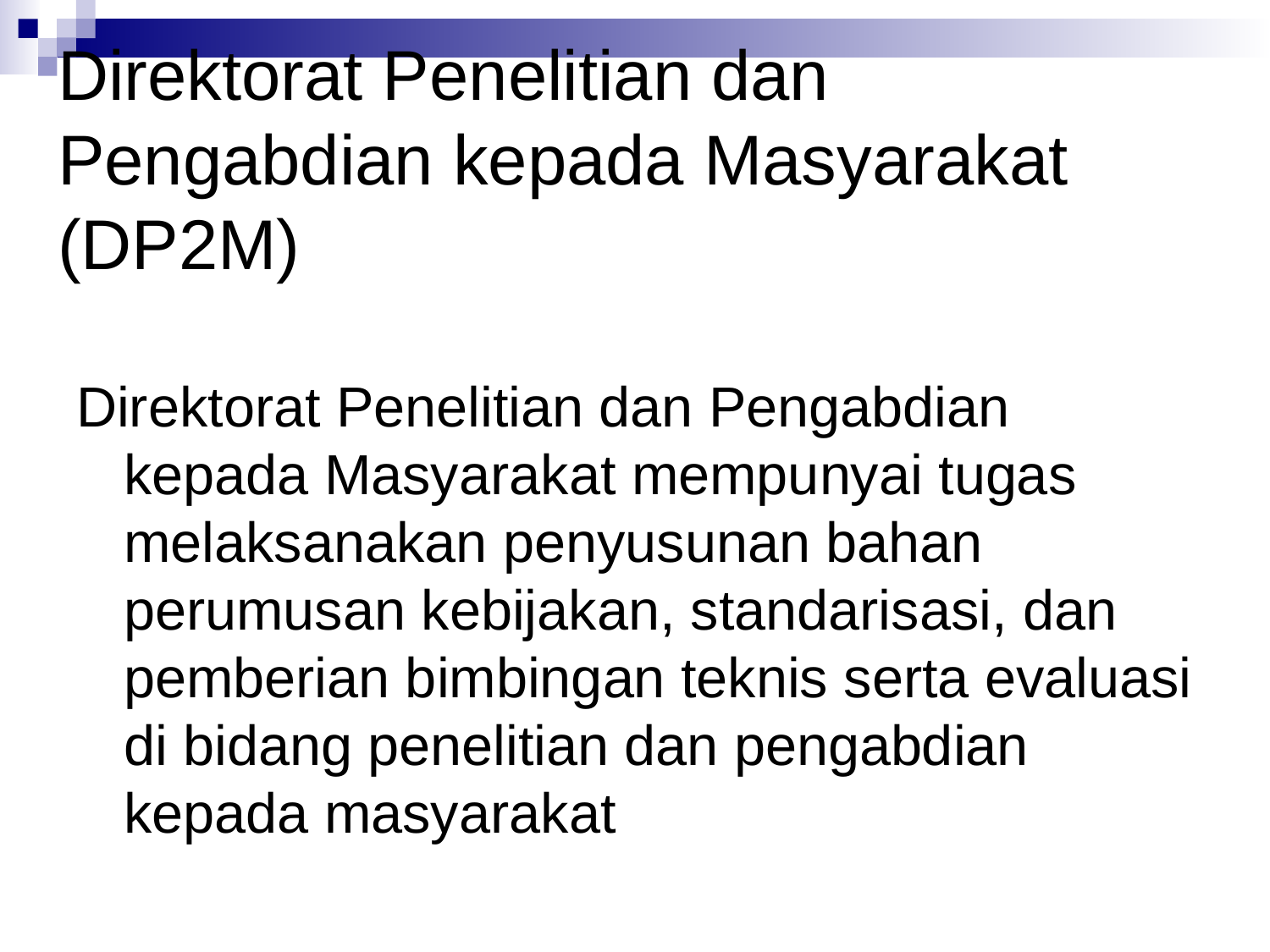

# Direktorat Penelitian dan Pengabdian kepada Masyarakat (DP2M)
Direktorat Penelitian dan Pengabdian kepada Masyarakat mempunyai tugas melaksanakan penyusunan bahan perumusan kebijakan, standarisasi, dan pemberian bimbingan teknis serta evaluasi di bidang penelitian dan pengabdian kepada masyarakat